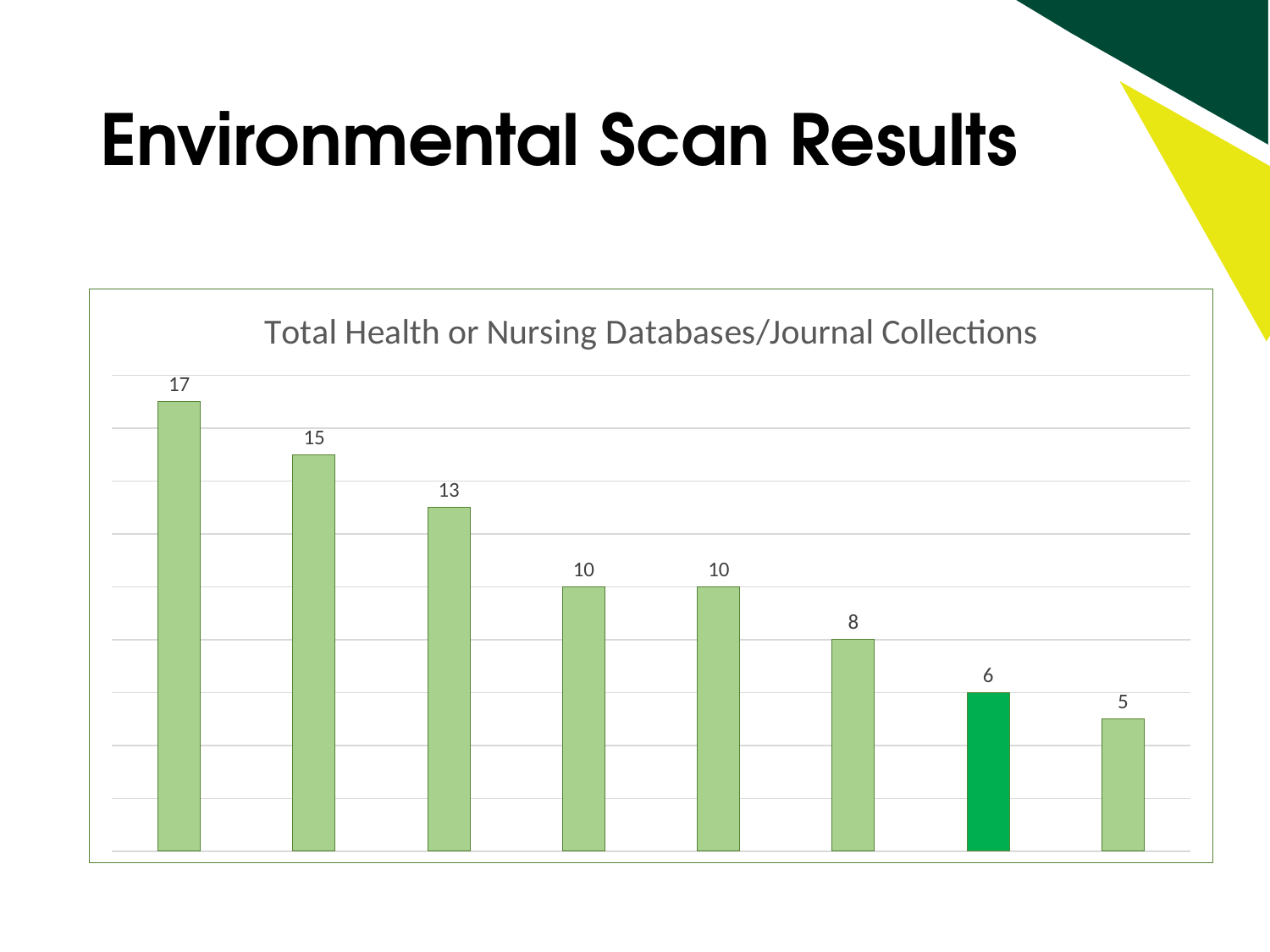

# Environmental Scan Results

### Chart: Total Health or Nursing Databases/Journal Collections

| Category | Total Nursing databases |
|---|---|
| SNHU | 17.0 |
| Saint Anselm College | 15.0 |
| UNH | 13.0 |
| Colby-Sawyer College | 10.0 |
| Franklin Pierce University | 10.0 |
| Rivier University | 8.0 |
| PSU | 6.0 |
| Keene State | 5.0 |